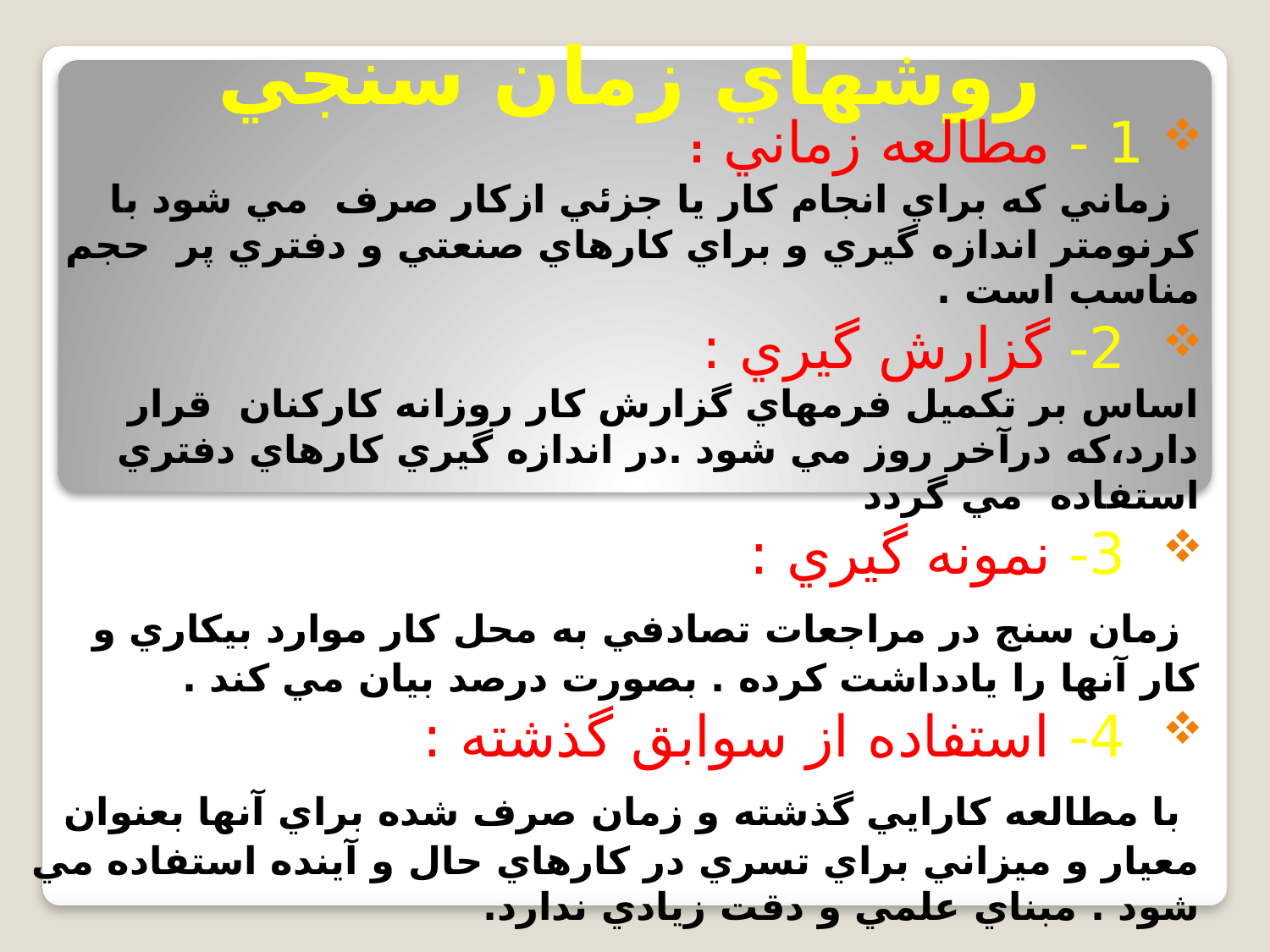

# روشهاي زمان سنجي
 1 - مطالعه زماني :
  زماني كه براي انجام كار يا جزئي ازكار صرف  مي شود با كرنومتر اندازه گيري و براي كارهاي صنعتي و دفتري پر  حجم مناسب است .
  2- گزارش گيري :
اساس بر تكميل فرمهاي گزارش كار روزانه كاركنان  قرار دارد،كه درآخر روز مي شود .در اندازه گيري كارهاي دفتري استفاده  مي گردد
  3- نمونه گيري :
 زمان سنج در مراجعات تصادفي به محل كار موارد بيكاري و كار آنها را يادداشت كرده . بصورت درصد بيان مي كند .
  4- استفاده از سوابق گذشته :
 با مطالعه كارايي گذشته و زمان صرف شده براي آنها بعنوان معيار و ميزاني براي تسري در كارهاي حال و آينده استفاده مي شود . مبناي علمي و دقت زيادي ندارد.